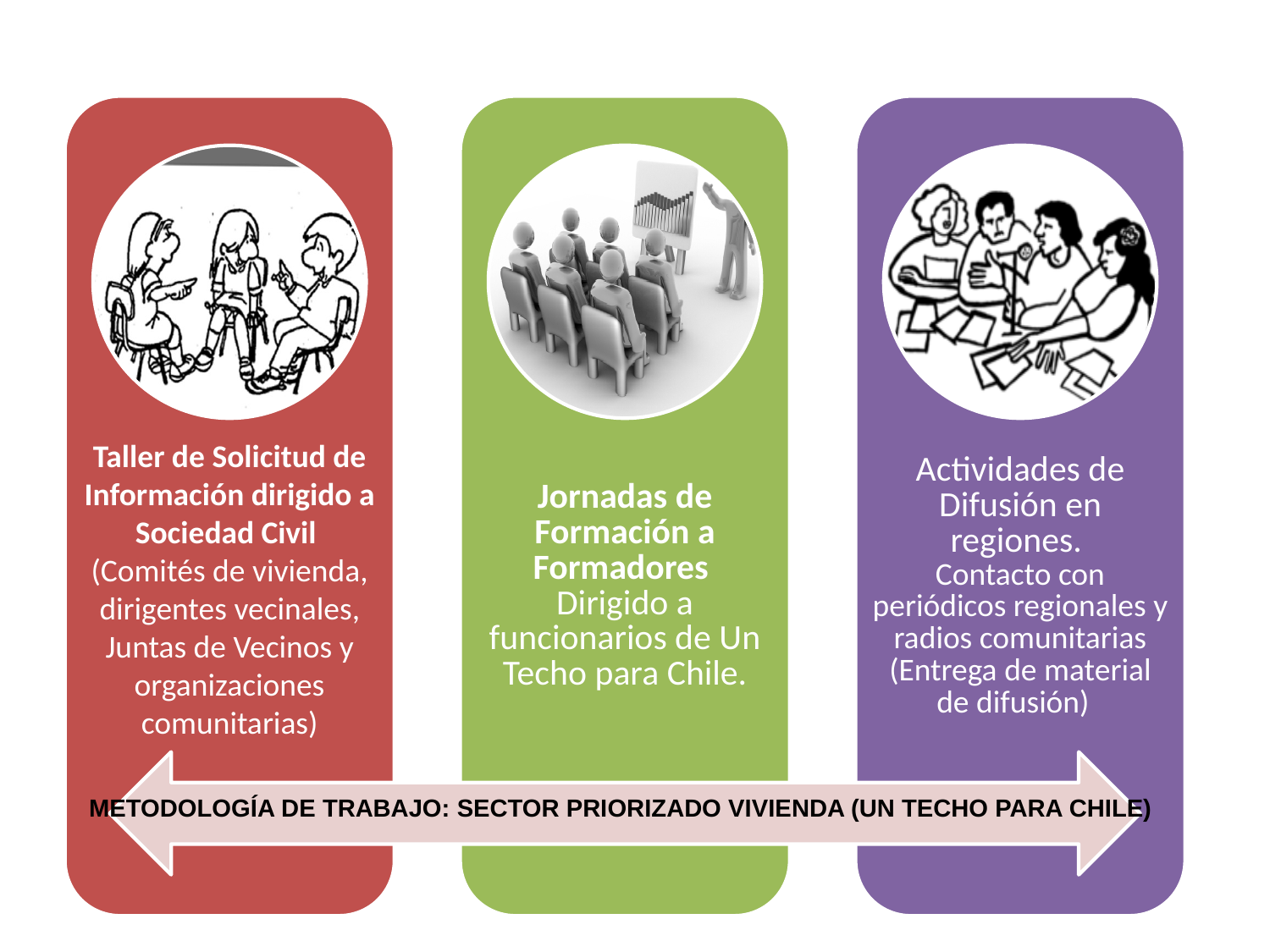

Taller de Solicitud de Información dirigido a Sociedad Civil
(Comités de vivienda, dirigentes vecinales, Juntas de Vecinos y organizaciones comunitarias)
Jornadas de Formación a Formadores
Dirigido a funcionarios de Un Techo para Chile.
Actividades de Difusión en regiones.
Contacto con periódicos regionales y radios comunitarias (Entrega de material de difusión)
METODOLOGÍA DE TRABAJO: SECTOR PRIORIZADO VIVIENDA (UN TECHO PARA CHILE)